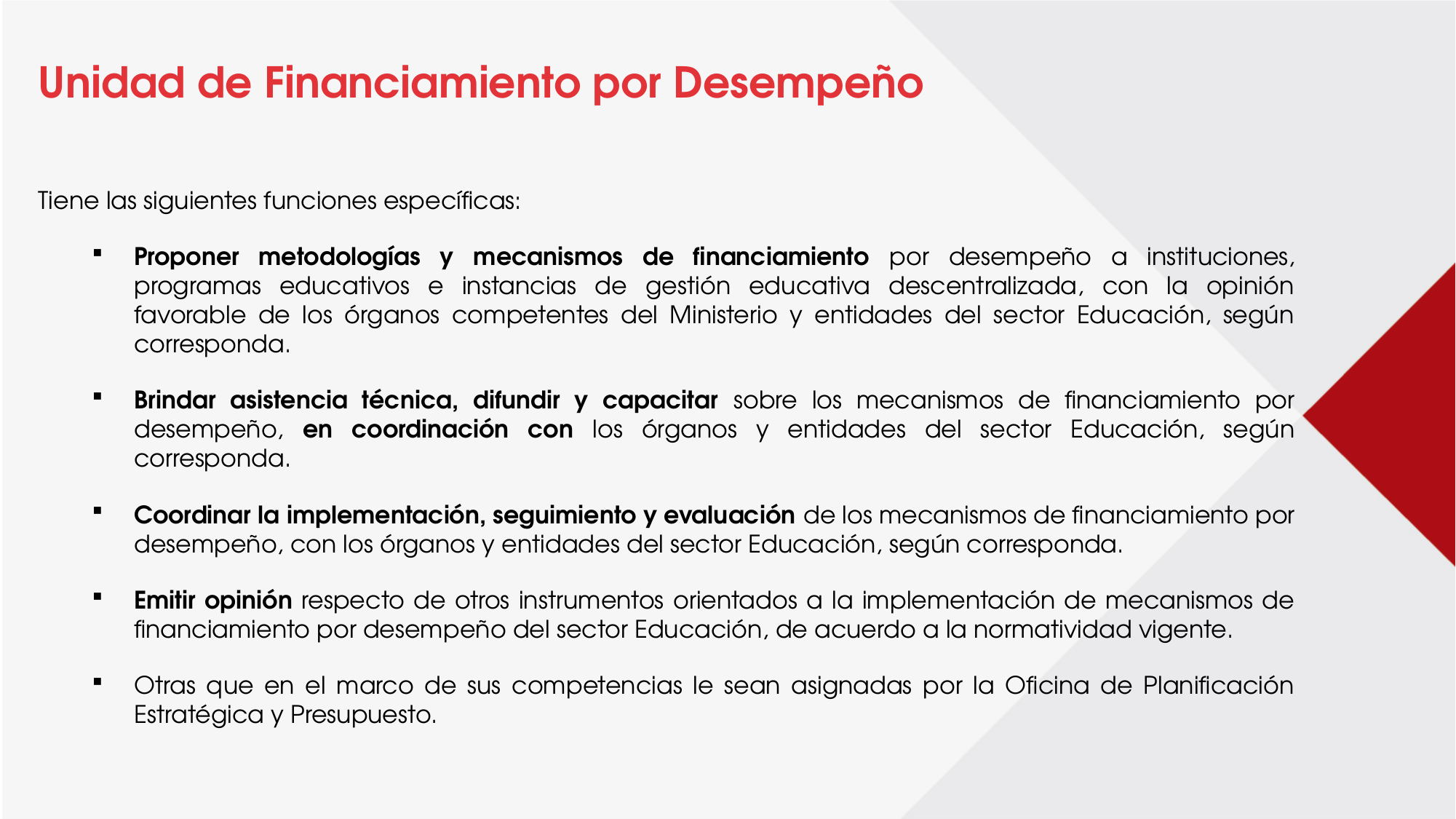

Unidad de Financiamiento por Desempeño
Tiene las siguientes funciones específicas:
Proponer metodologías y mecanismos de financiamiento por desempeño a instituciones, programas educativos e instancias de gestión educativa descentralizada, con la opinión favorable de los órganos competentes del Ministerio y entidades del sector Educación, según corresponda.
Brindar asistencia técnica, difundir y capacitar sobre los mecanismos de financiamiento por desempeño, en coordinación con los órganos y entidades del sector Educación, según corresponda.
Coordinar la implementación, seguimiento y evaluación de los mecanismos de financiamiento por desempeño, con los órganos y entidades del sector Educación, según corresponda.
Emitir opinión respecto de otros instrumentos orientados a la implementación de mecanismos de financiamiento por desempeño del sector Educación, de acuerdo a la normatividad vigente.
Otras que en el marco de sus competencias le sean asignadas por la Oficina de Planificación Estratégica y Presupuesto.